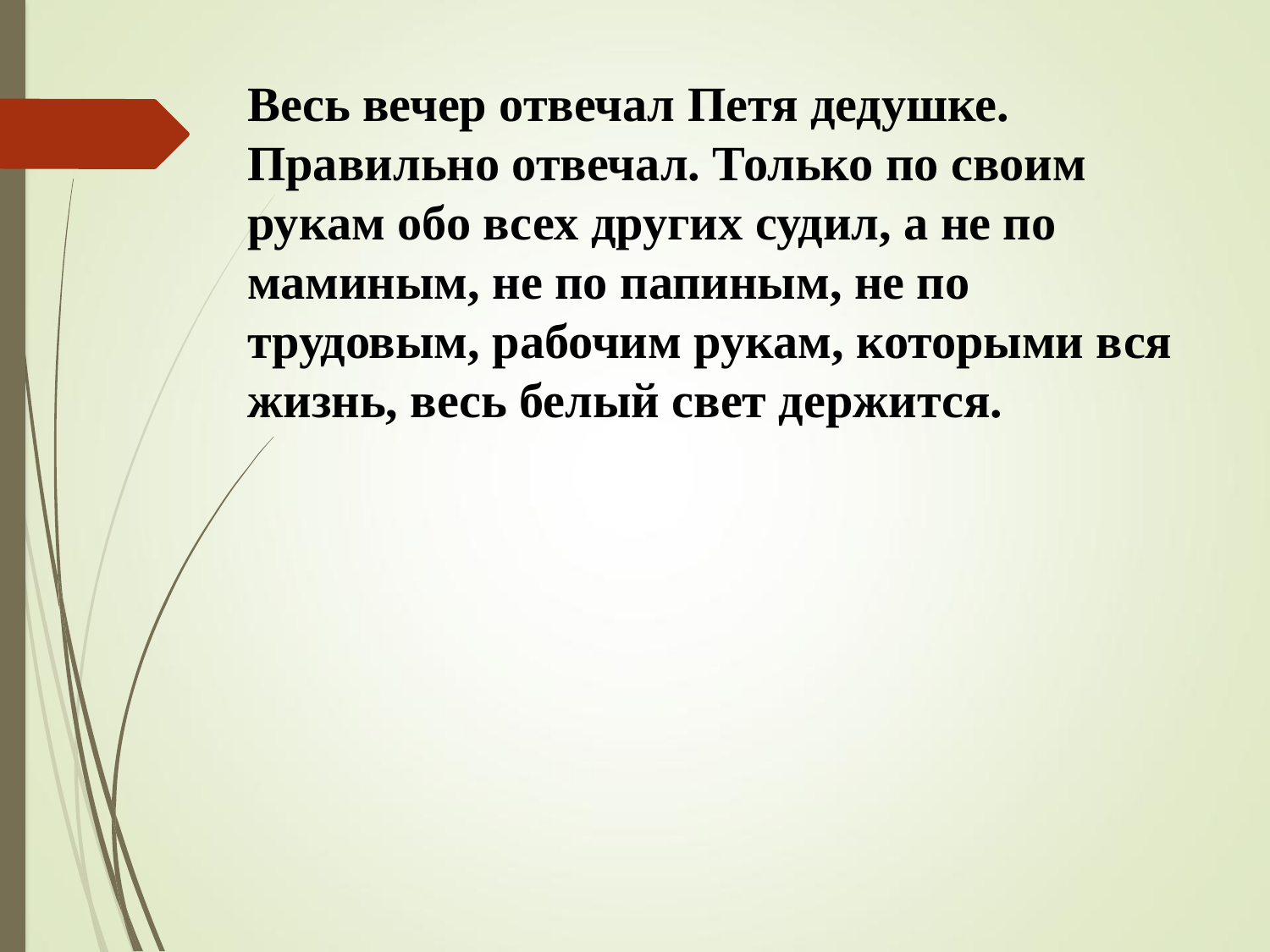

Весь вечер отвечал Петя дедушке. Правильно отвечал. Только по своим рукам обо всех других судил, а не по маминым, не по папиным, не по трудовым, рабочим рукам, которыми вся жизнь, весь белый свет держится.